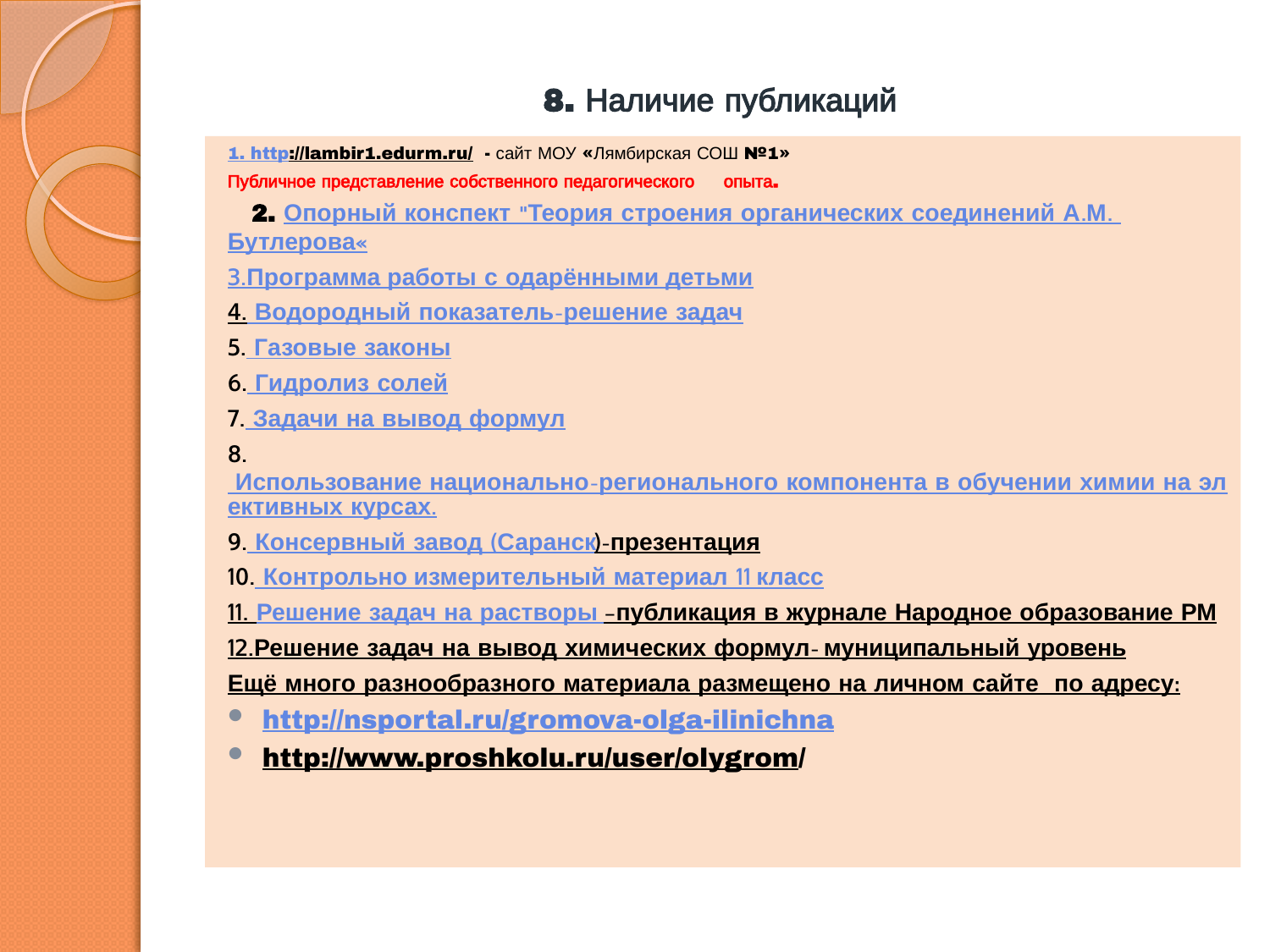

# 8. Наличие публикаций
1. http://lambir1.edurm.ru/  - сайт МОУ «Лямбирская СОШ №1»
Публичное представление собственного педагогического     опыта.
   2. Опорный конспект "Теория строения органических соединений А.М. Бутлерова«
3.Программа работы с одарёнными детьми
4. Водородный показатель-решение задач
5. Газовые законы
6. Гидролиз солей
7. Задачи на вывод формул
8. Использование национально-регионального компонента в обучении химии на элективных курсах.
9. Консервный завод (Саранск)-презентация
10. Контрольно измерительный материал 11 класс
11. Решение задач на растворы –публикация в журнале Народное образование РМ
12.Решение задач на вывод химических формул- муниципальный уровень
Ещё много разнообразного материала размещено на личном сайте  по адресу:
http://nsportal.ru/gromova-olga-ilinichna
http://www.proshkolu.ru/user/olygrom/